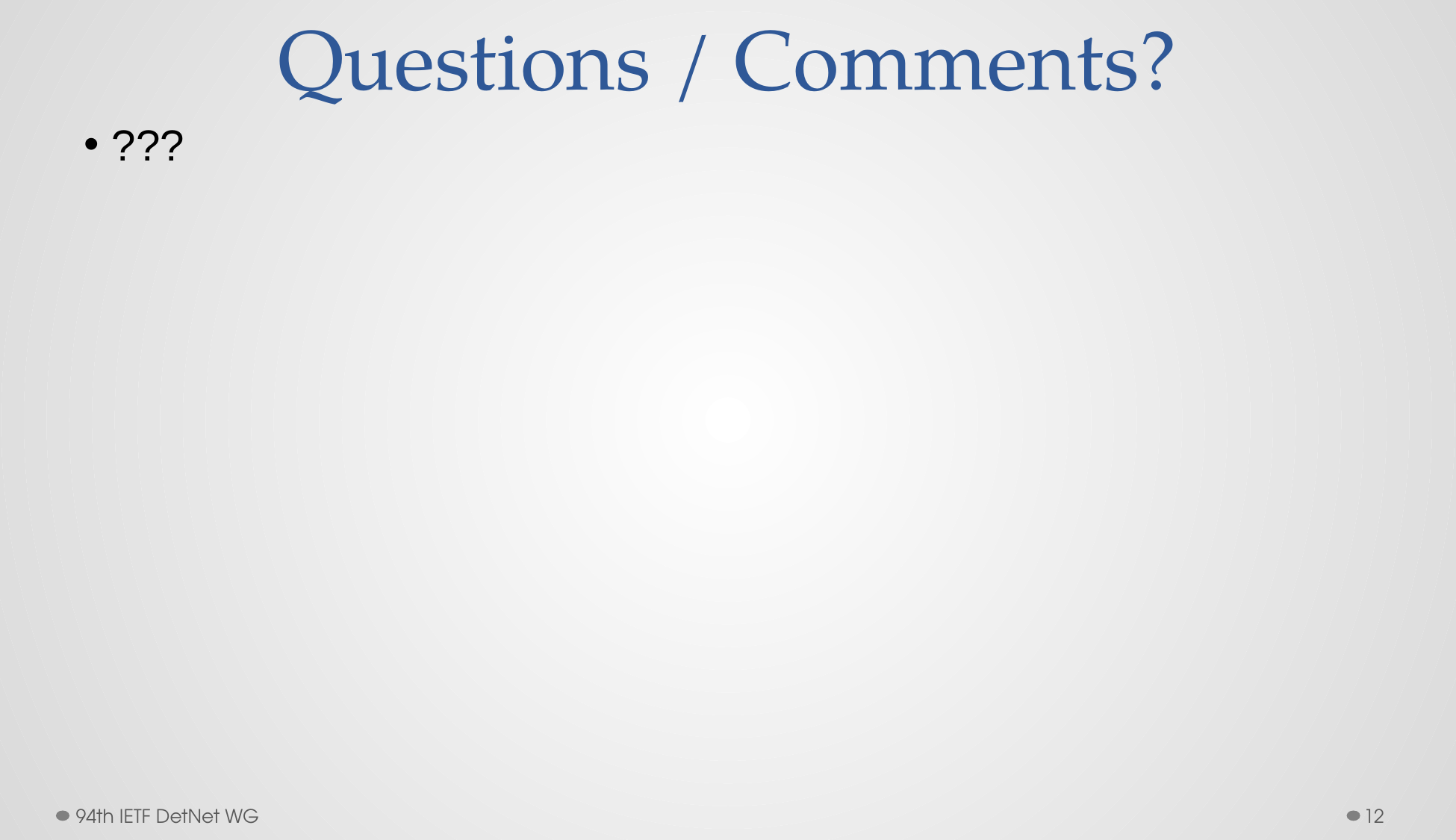

# Questions / Comments?
???
94th IETF DetNet WG
12